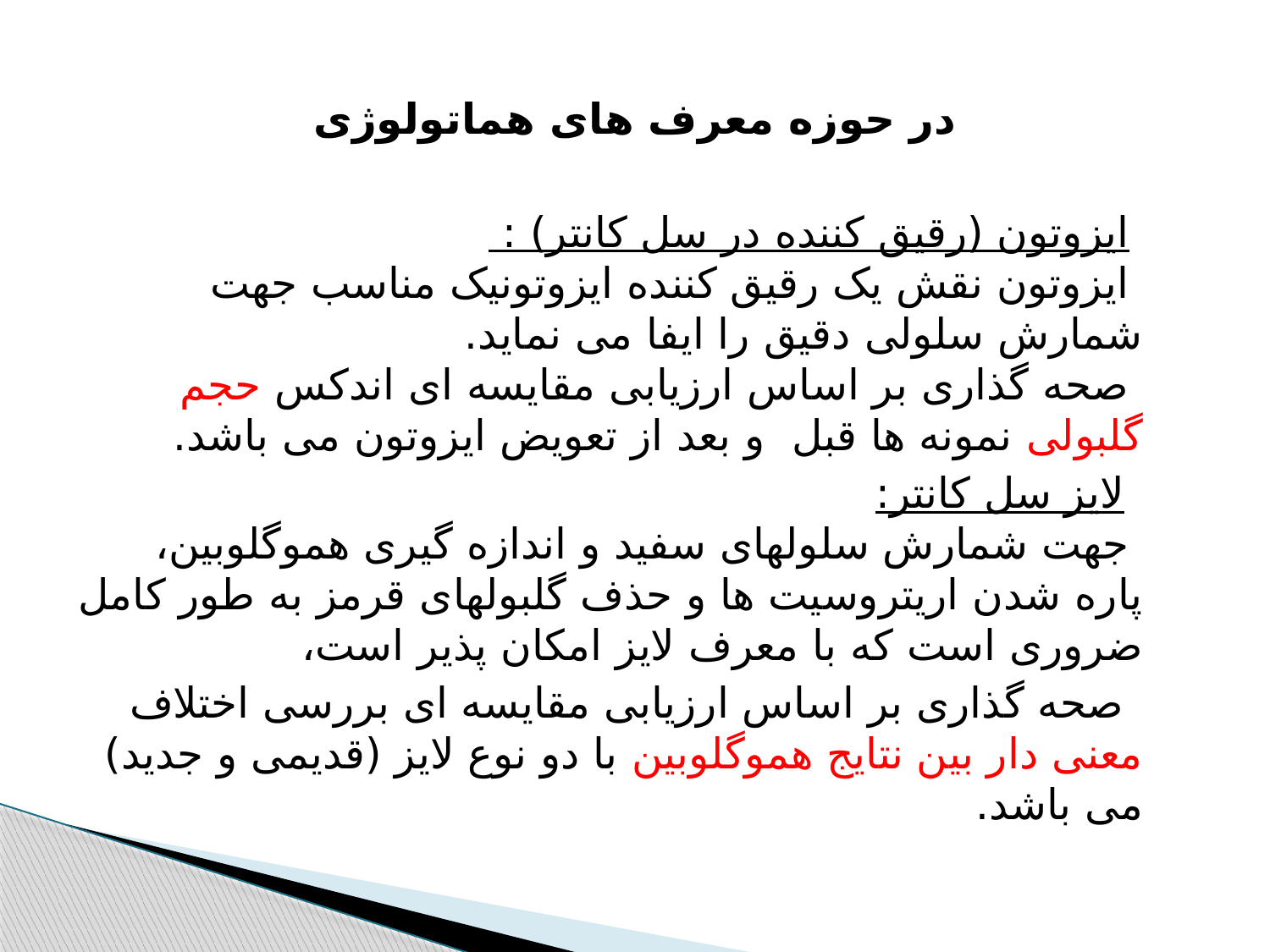

# در حوزه معرف های هماتولوژی
 ایزوتون (رقیق کننده در سل کانتر) :
 ایزوتون نقش یک رقیق کننده ایزوتونیک مناسب جهت شمارش سلولی دقیق را ایفا می نماید.
 صحه گذاری بر اساس ارزیابی مقایسه ای اندکس حجم گلبولی نمونه ها قبل  و بعد از تعویض ایزوتون می باشد.
    لایز سل کانتر:
 جهت شمارش سلولهای سفید و اندازه گیری هموگلوبین، پاره شدن اریتروسیت ها و حذف گلبولهای قرمز به طور کامل ضروری است که با معرف لایز امکان پذیر است،
    صحه گذاری بر اساس ارزیابی مقایسه ای بررسی اختلاف معنی دار بین نتایج هموگلوبین با دو نوع لایز (قدیمی و جدید) می باشد.